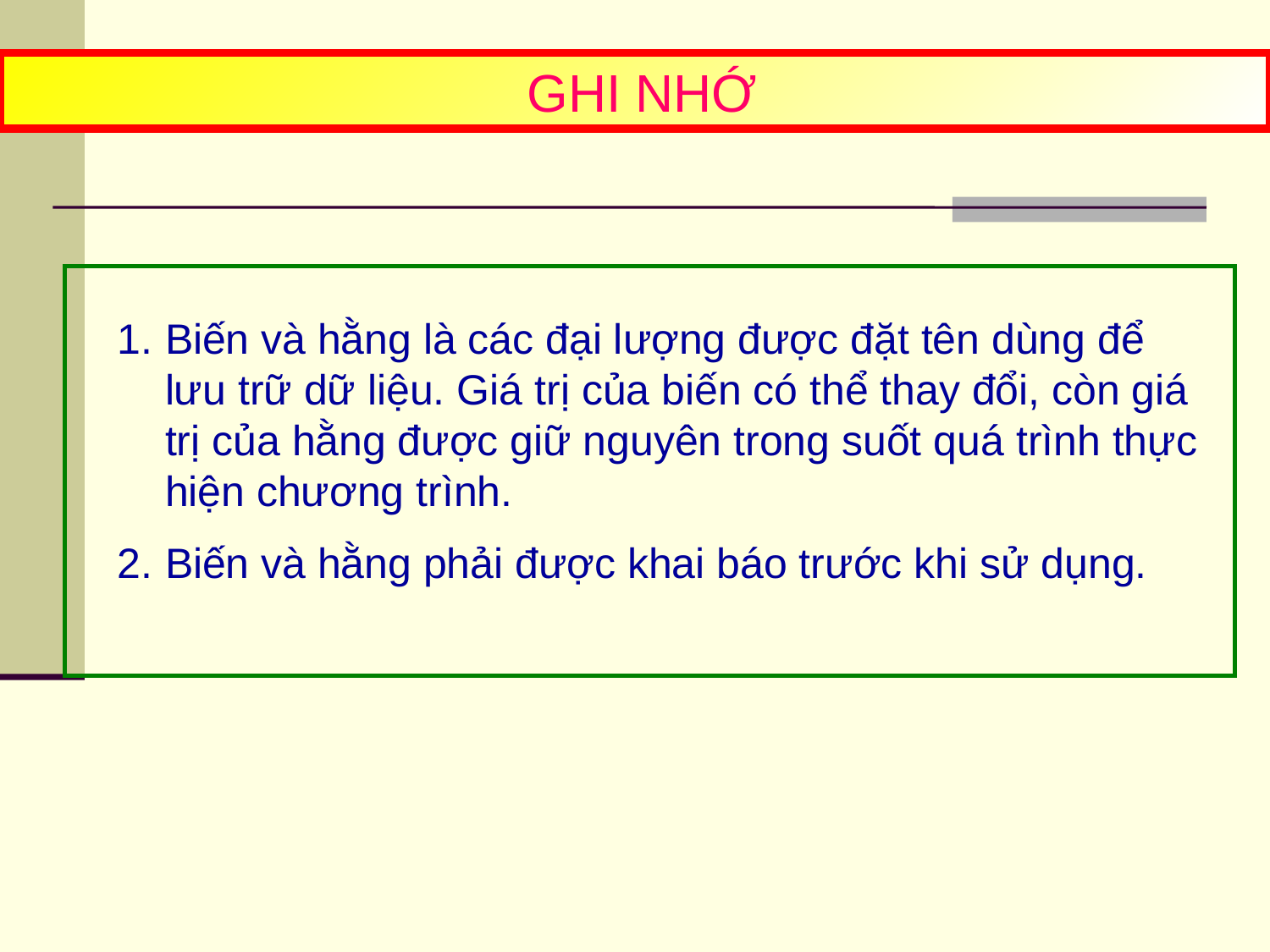

GHI NHỚ

Biến và hằng là các đại lượng được đặt tên dùng để lưu trữ dữ liệu. Giá trị của biến có thể thay đổi, còn giá trị của hằng được giữ nguyên trong suốt quá trình thực hiện chương trình.
Biến và hằng phải được khai báo trước khi sử dụng.